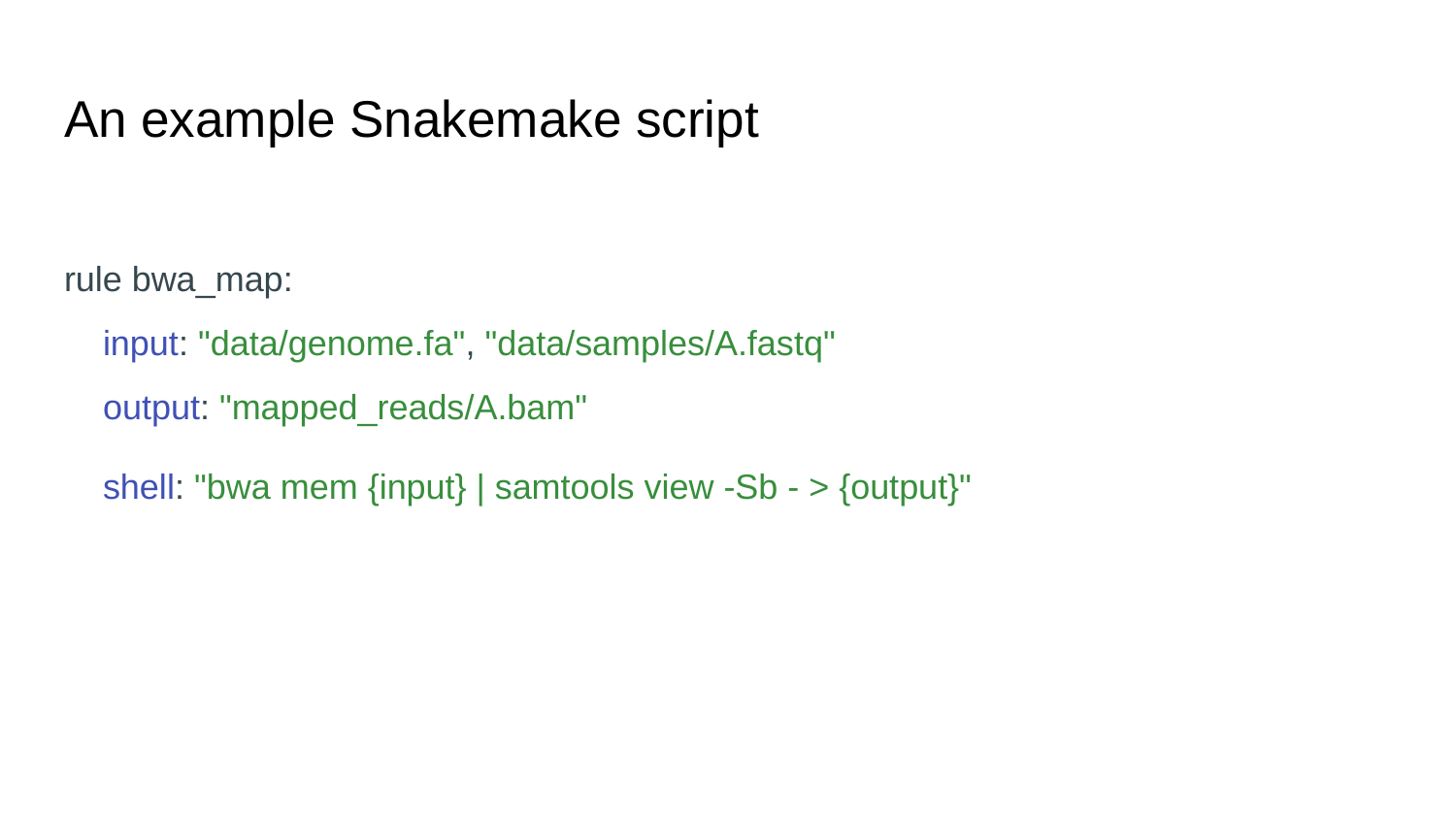

# An example Snakemake script
rule bwa_map:
    input: "data/genome.fa", "data/samples/A.fastq"
    output: "mapped_reads/A.bam"
    shell: "bwa mem {input} | samtools view -Sb - > {output}"